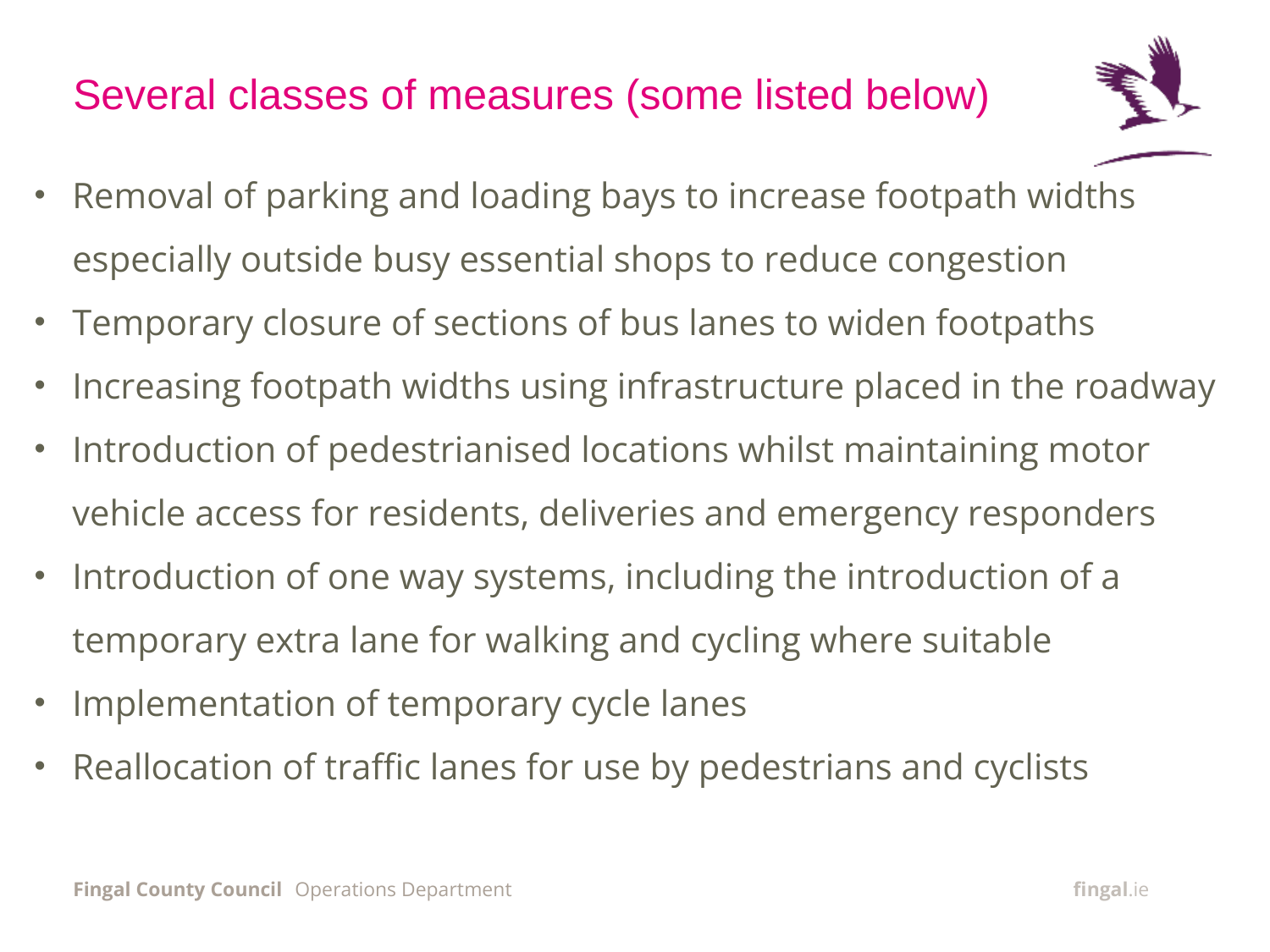

# Several classes of measures (some listed below)
Removal of parking and loading bays to increase footpath widths especially outside busy essential shops to reduce congestion
Temporary closure of sections of bus lanes to widen footpaths
Increasing footpath widths using infrastructure placed in the roadway
Introduction of pedestrianised locations whilst maintaining motor vehicle access for residents, deliveries and emergency responders
Introduction of one way systems, including the introduction of a temporary extra lane for walking and cycling where suitable
Implementation of temporary cycle lanes
Reallocation of traffic lanes for use by pedestrians and cyclists

Operations Department